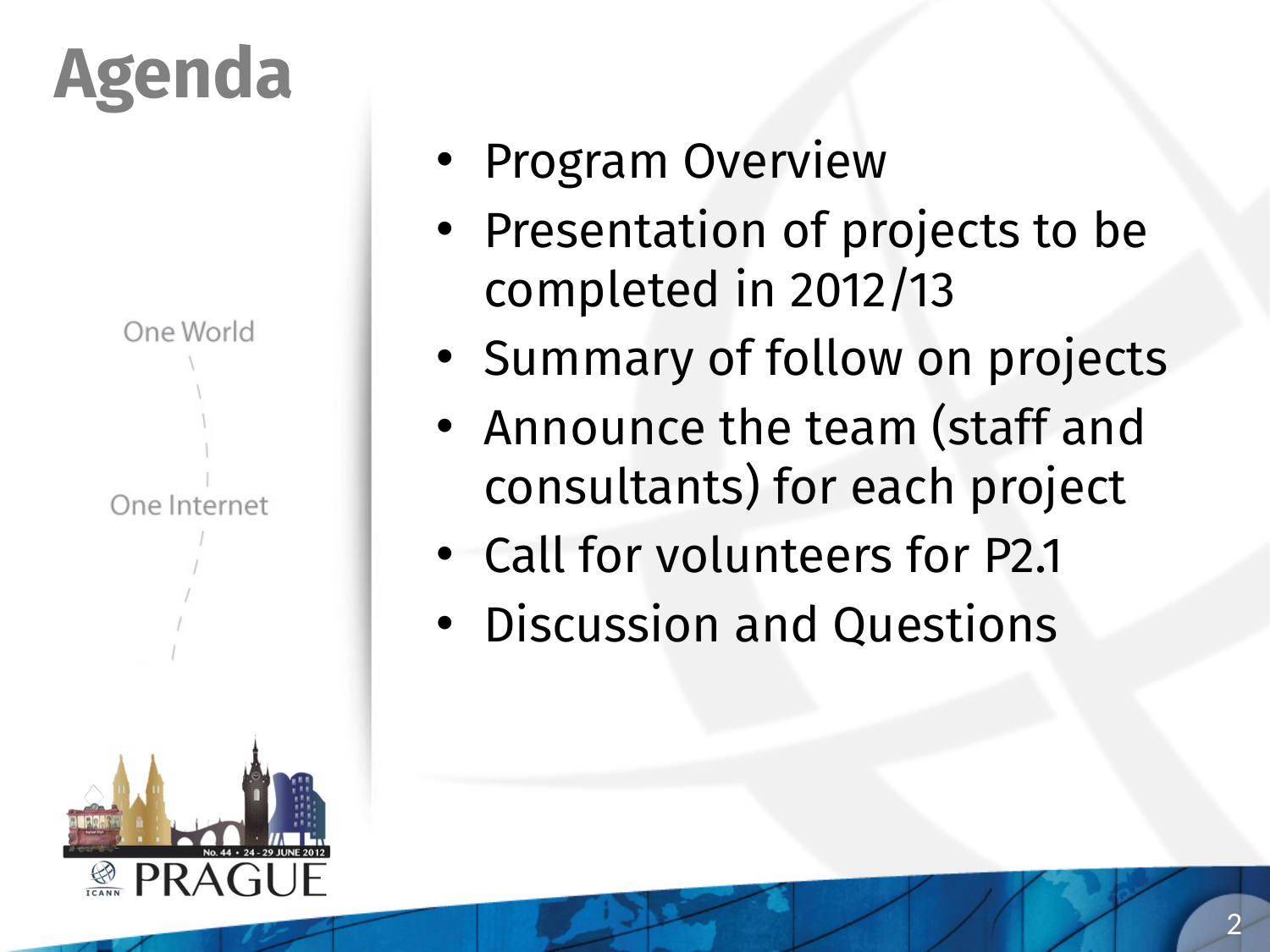

# Agenda
Program Overview
Presentation of projects to be completed in 2012/13
Summary of follow on projects
Announce the team (staff and consultants) for each project
Call for volunteers for P2.1
Discussion and Questions
2